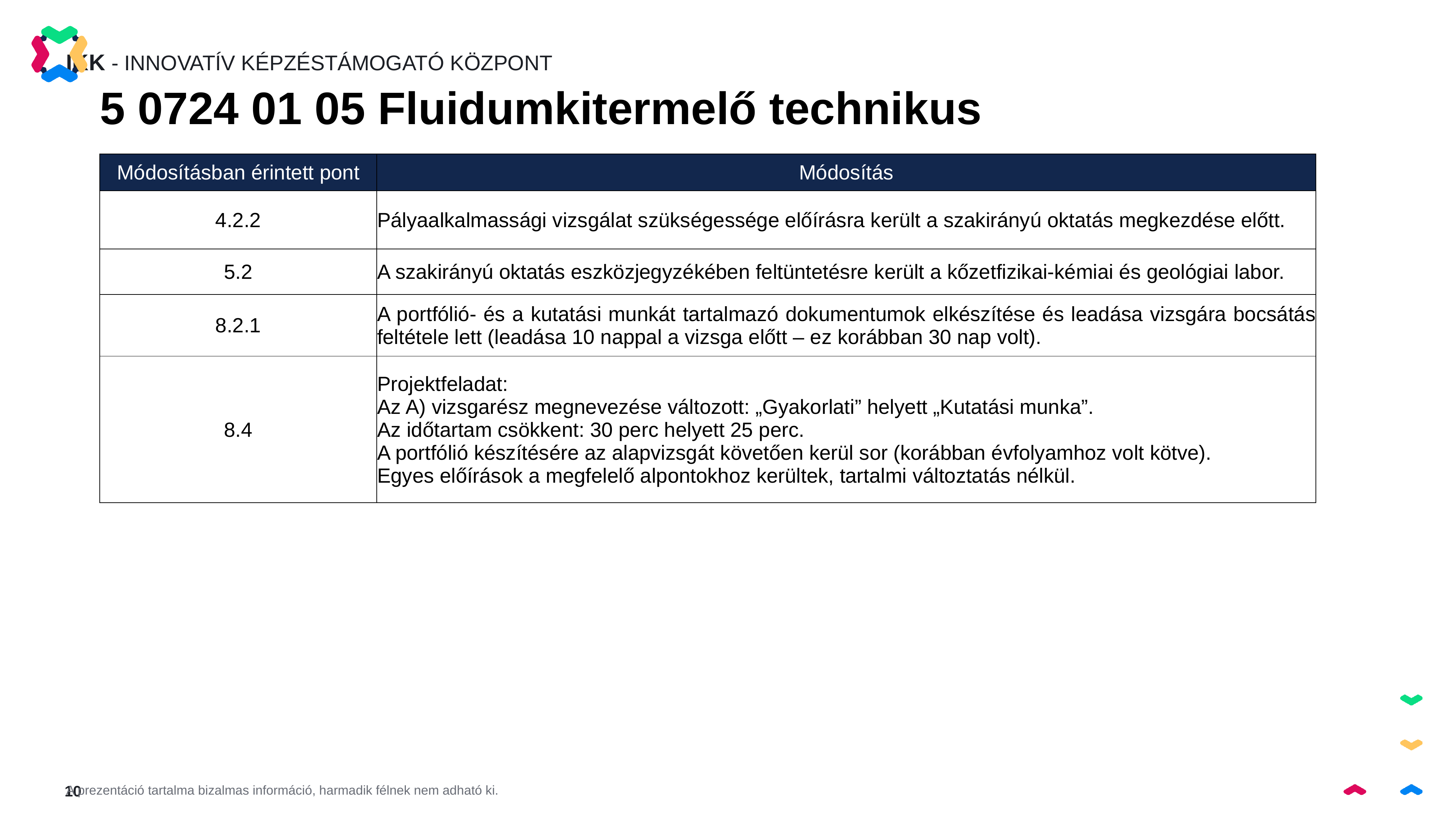

5 0724 01 05 Fluidumkitermelő technikus
| Módosításban érintett pont | Módosítás |
| --- | --- |
| 4.2.2 | Pályaalkalmassági vizsgálat szükségessége előírásra került a szakirányú oktatás megkezdése előtt. |
| 5.2 | A szakirányú oktatás eszközjegyzékében feltüntetésre került a kőzetfizikai-kémiai és geológiai labor. |
| 8.2.1 | A portfólió- és a kutatási munkát tartalmazó dokumentumok elkészítése és leadása vizsgára bocsátás feltétele lett (leadása 10 nappal a vizsga előtt – ez korábban 30 nap volt). |
| 8.4 | Projektfeladat: Az A) vizsgarész megnevezése változott: „Gyakorlati” helyett „Kutatási munka”. Az időtartam csökkent: 30 perc helyett 25 perc. A portfólió készítésére az alapvizsgát követően kerül sor (korábban évfolyamhoz volt kötve). Egyes előírások a megfelelő alpontokhoz kerültek, tartalmi változtatás nélkül. |